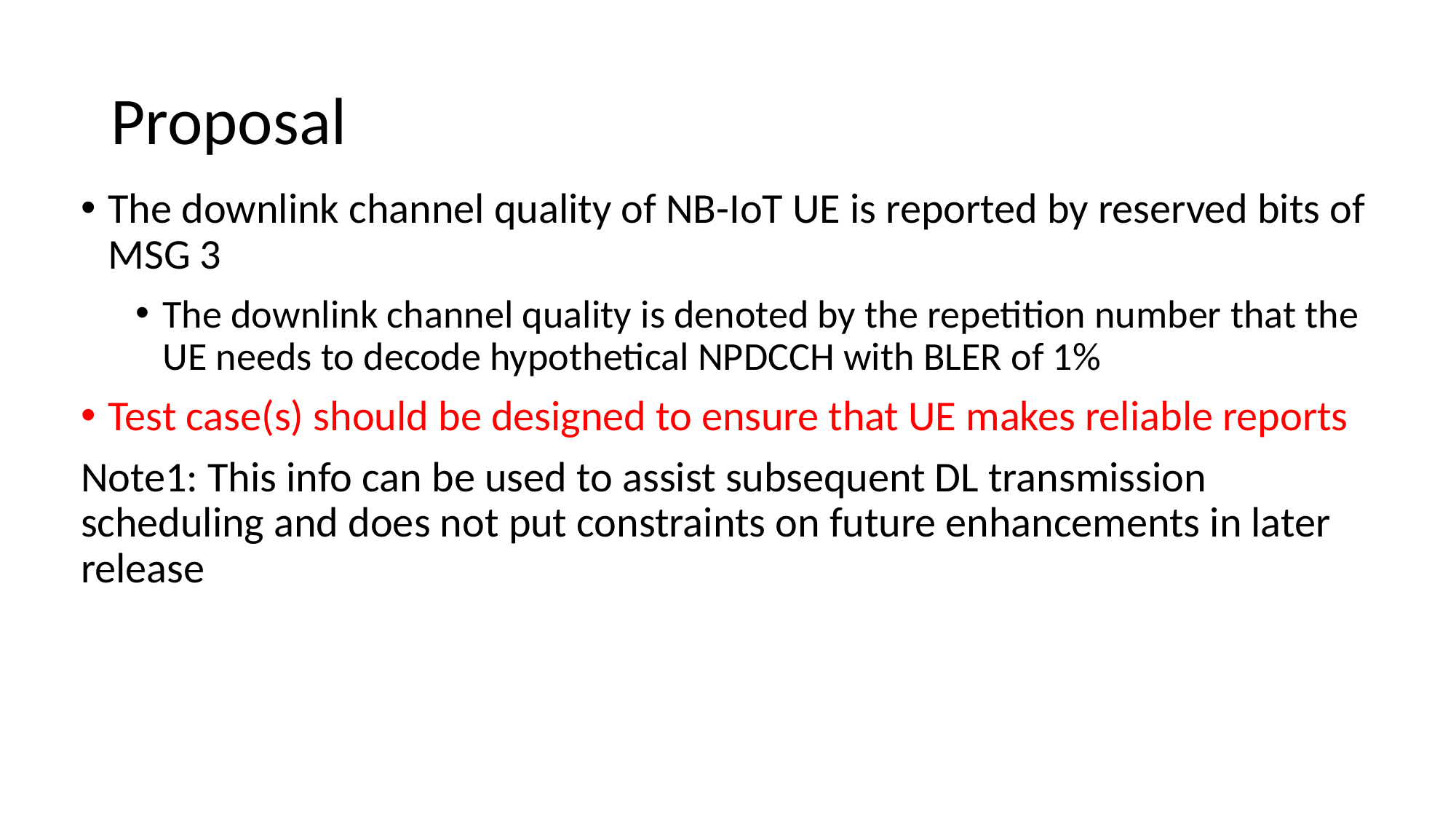

# Proposal
The downlink channel quality of NB-IoT UE is reported by reserved bits of MSG 3
The downlink channel quality is denoted by the repetition number that the UE needs to decode hypothetical NPDCCH with BLER of 1%
Test case(s) should be designed to ensure that UE makes reliable reports
Note1: This info can be used to assist subsequent DL transmission scheduling and does not put constraints on future enhancements in later release